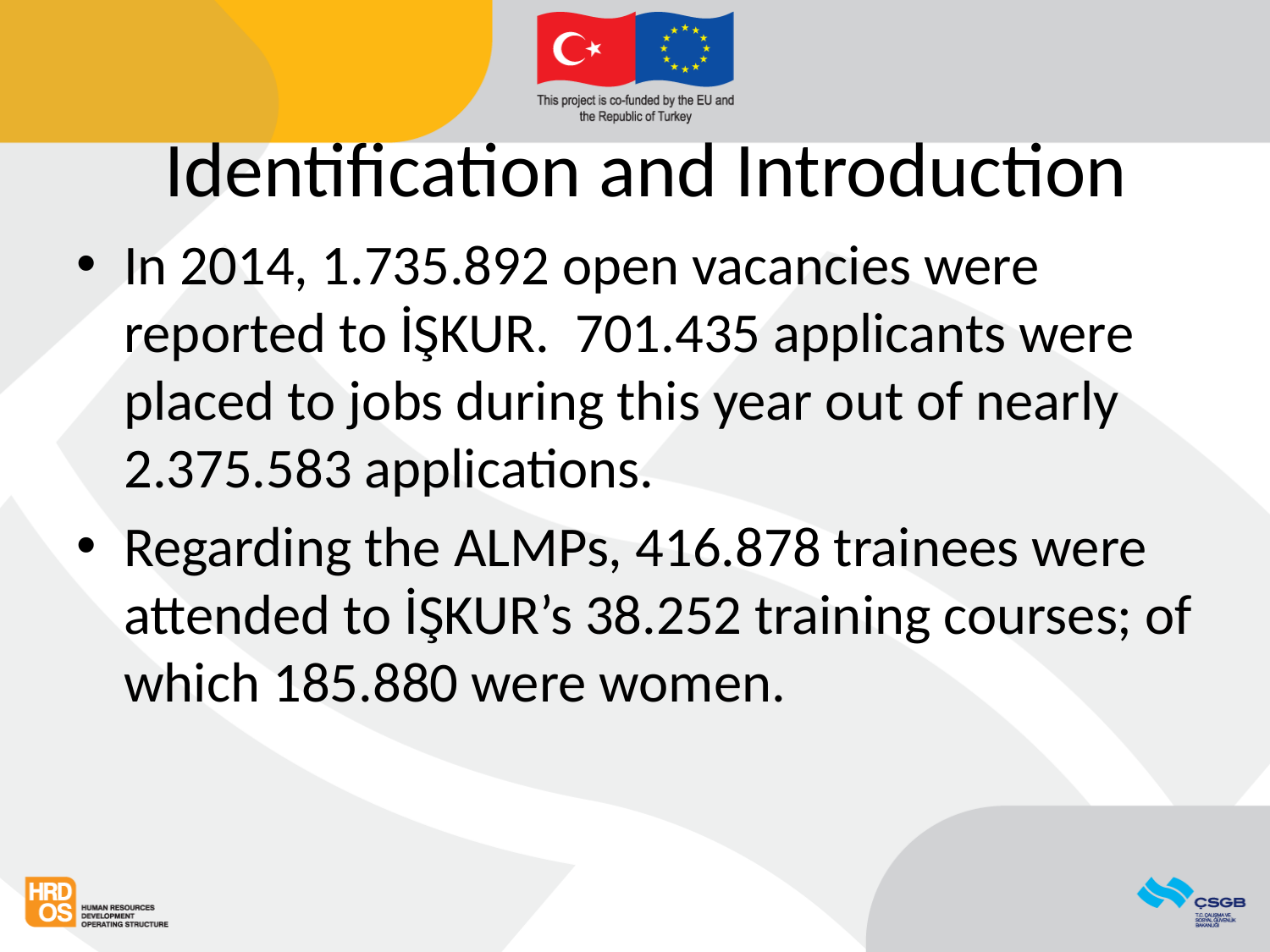

# Identification and Introduction
In 2014, 1.735.892 open vacancies were reported to İŞKUR.  701.435 applicants were placed to jobs during this year out of nearly 2.375.583 applications.
Regarding the ALMPs, 416.878 trainees were attended to İŞKUR’s 38.252 training courses; of which 185.880 were women.